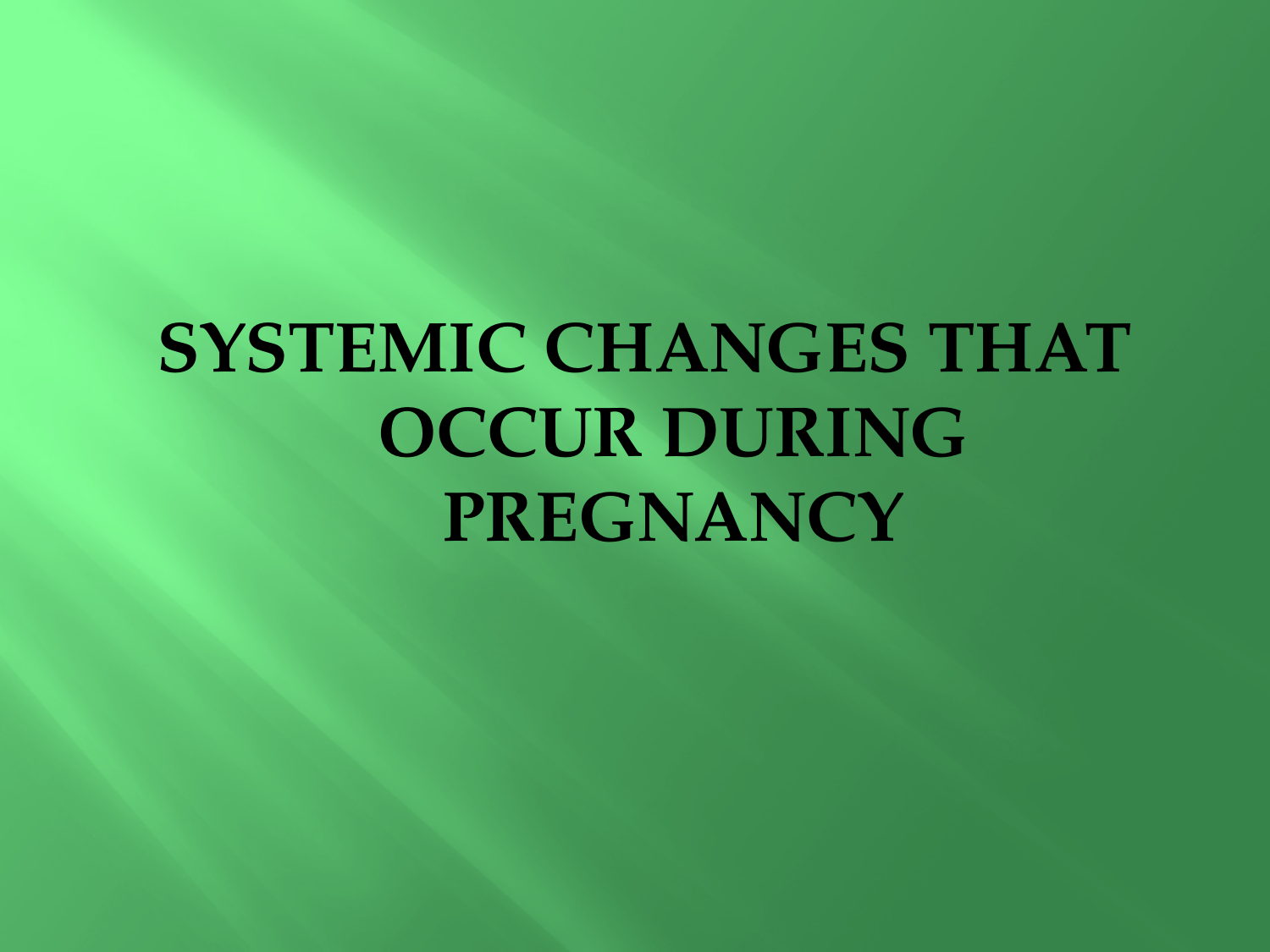

#

SYSTEMIC CHANGES THAT OCCUR DURING PREGNANCY